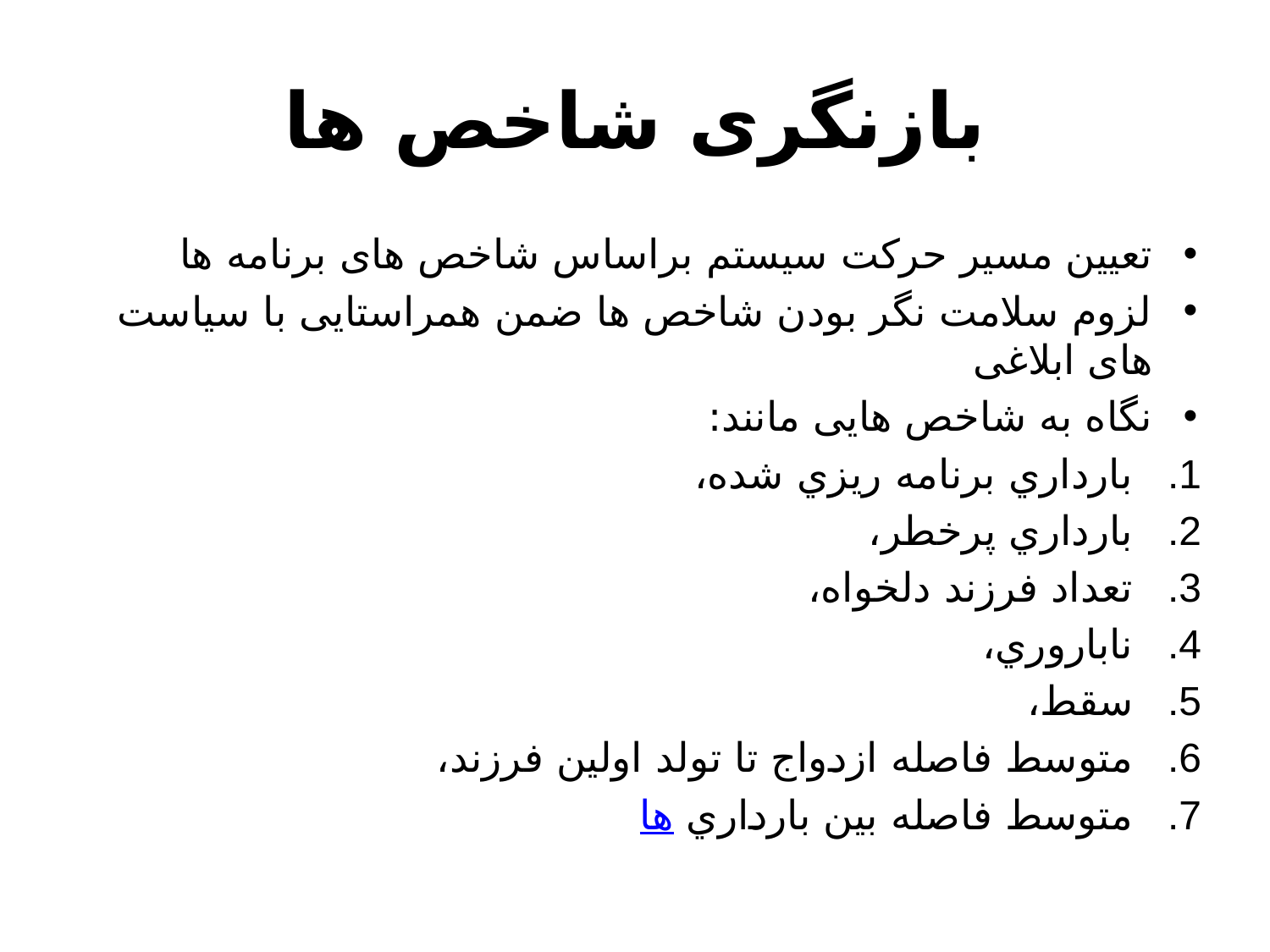

# بازنگری شاخص ها
تعیین مسیر حرکت سیستم براساس شاخص های برنامه ها
لزوم سلامت نگر بودن شاخص ها ضمن همراستایی با سیاست های ابلاغی
نگاه به شاخص هایی مانند:
بارداري برنامه ريزي شده،
بارداري پرخطر،
تعداد فرزند دلخواه،
ناباروري،
سقط،
متوسط فاصله ازدواج تا تولد اولين فرزند،
متوسط فاصله بين بارداري ها